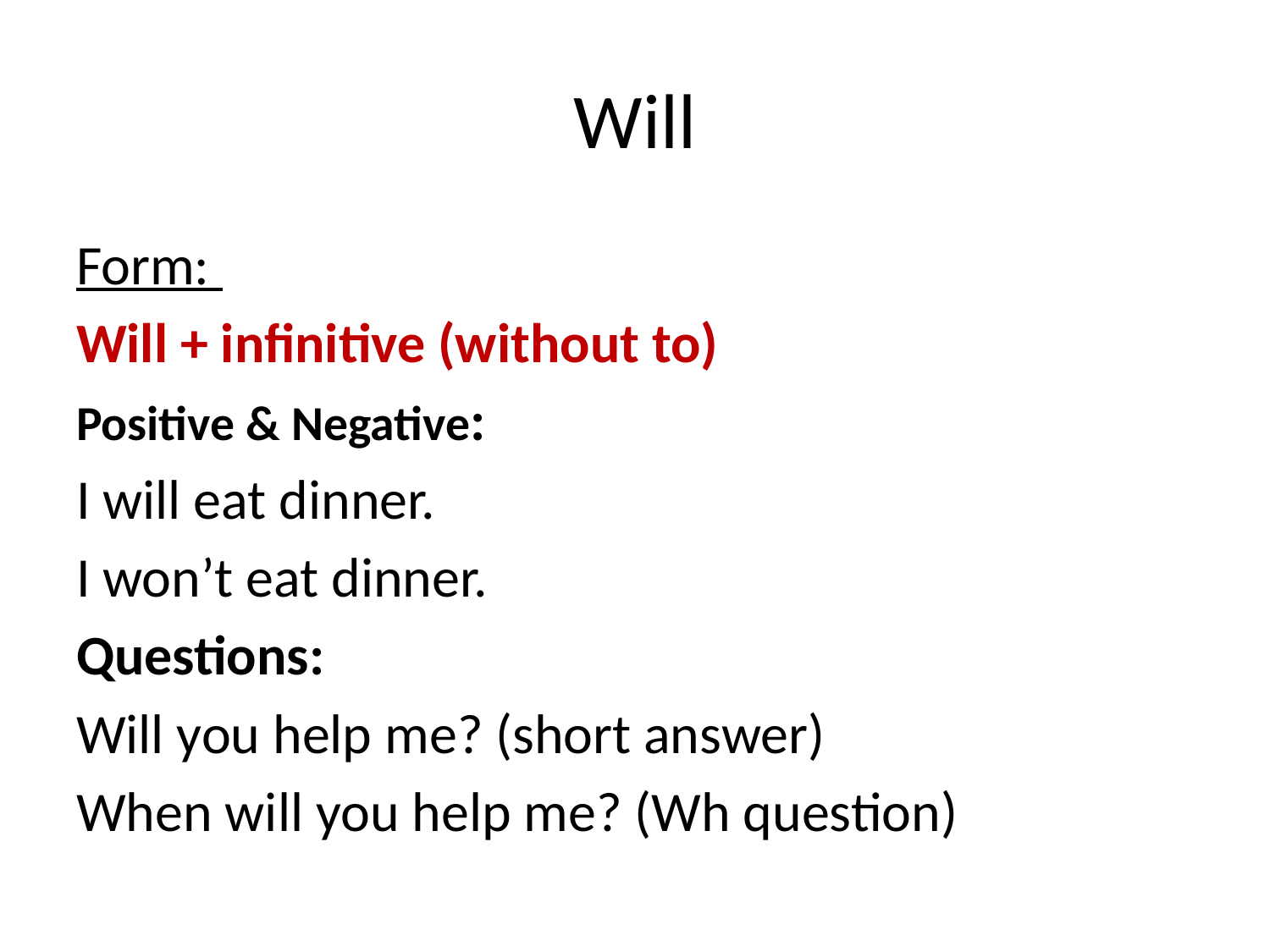

# Will
Form:
Will + infinitive (without to)
Positive & Negative:
I will eat dinner.
I won’t eat dinner.
Questions:
Will you help me? (short answer)
When will you help me? (Wh question)